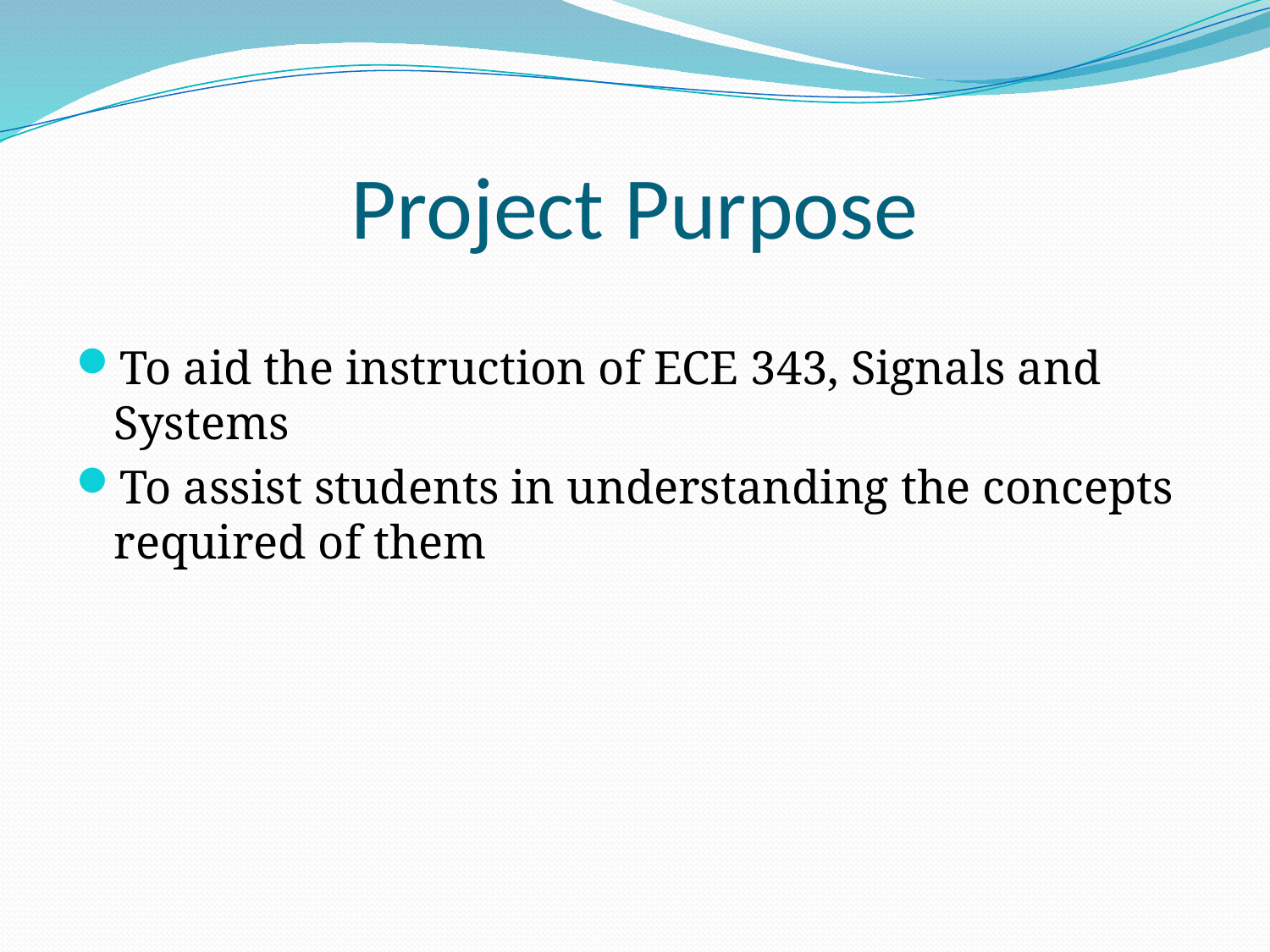

# Project Purpose

To aid the instruction of ECE 343, Signals and Systems
To assist students in understanding the concepts required of them